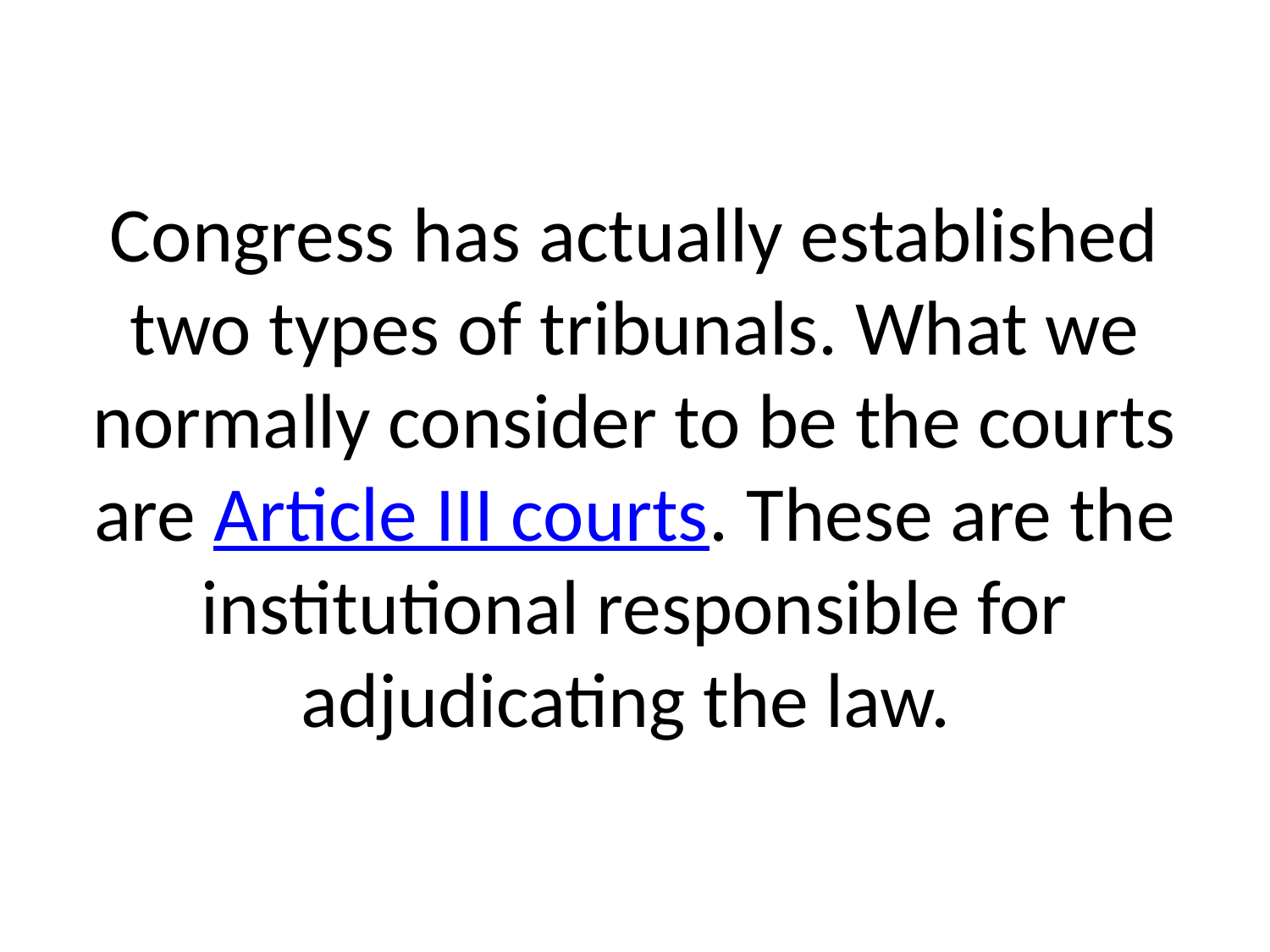

# Congress has actually established two types of tribunals. What we normally consider to be the courts are Article III courts. These are the institutional responsible for adjudicating the law.